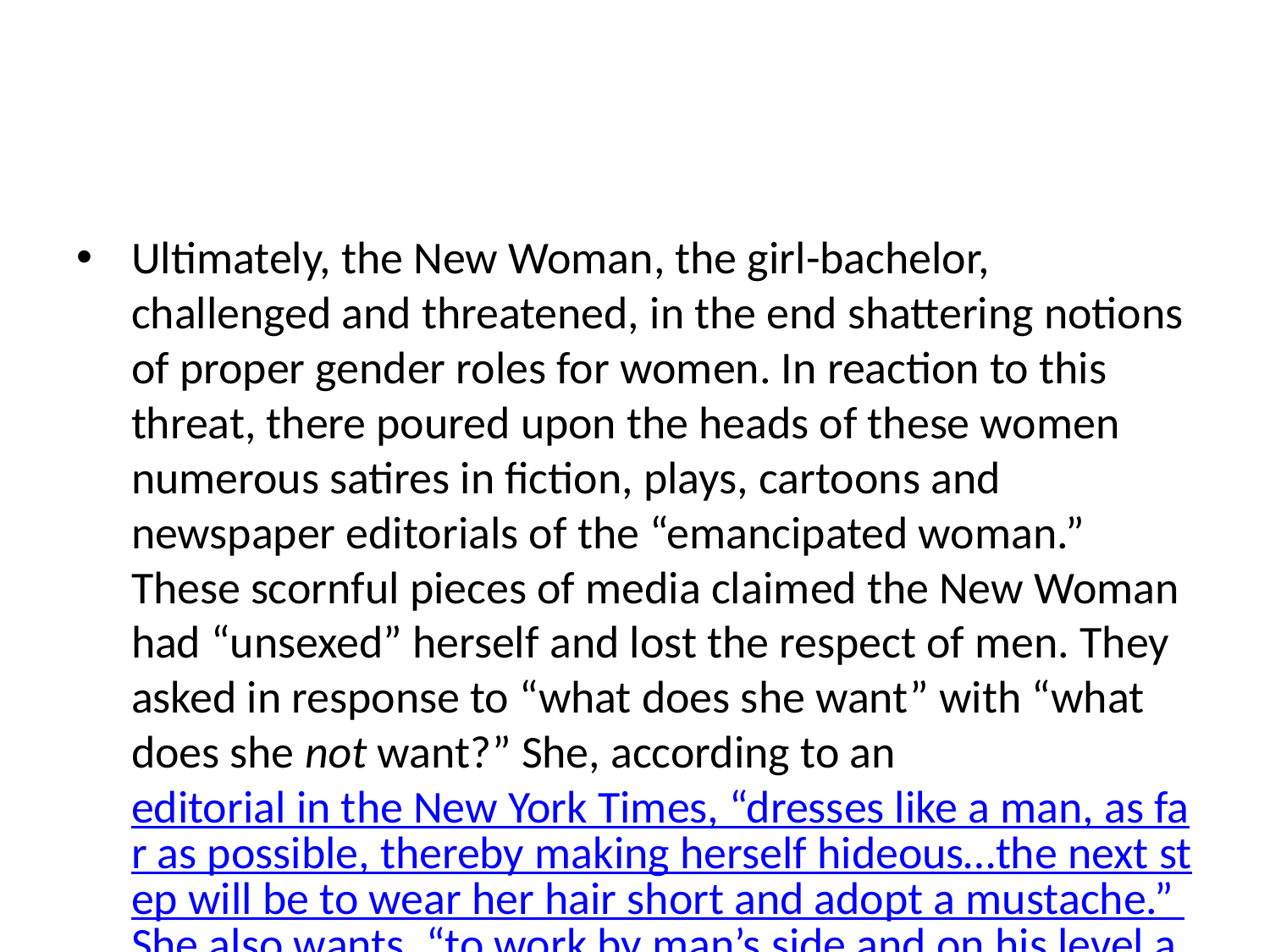

#
Ultimately, the New Woman, the girl-bachelor, challenged and threatened, in the end shattering notions of proper gender roles for women. In reaction to this threat, there poured upon the heads of these women numerous satires in fiction, plays, cartoons and newspaper editorials of the “emancipated woman.” These scornful pieces of media claimed the New Woman had “unsexed” herself and lost the respect of men. They asked in response to “what does she want” with “what does she not want?” She, according to an editorial in the New York Times, “dresses like a man, as far as possible, thereby making herself hideous…the next step will be to wear her hair short and adopt a mustache.” She also wants, “to work by man’s side and on his level and still be treated with the chivalry due her in her own kingdom–home and society–and any abatement of this treatment produces a storm of indignation and wrath quite beyond the sex she is endeavoring to emulate.”